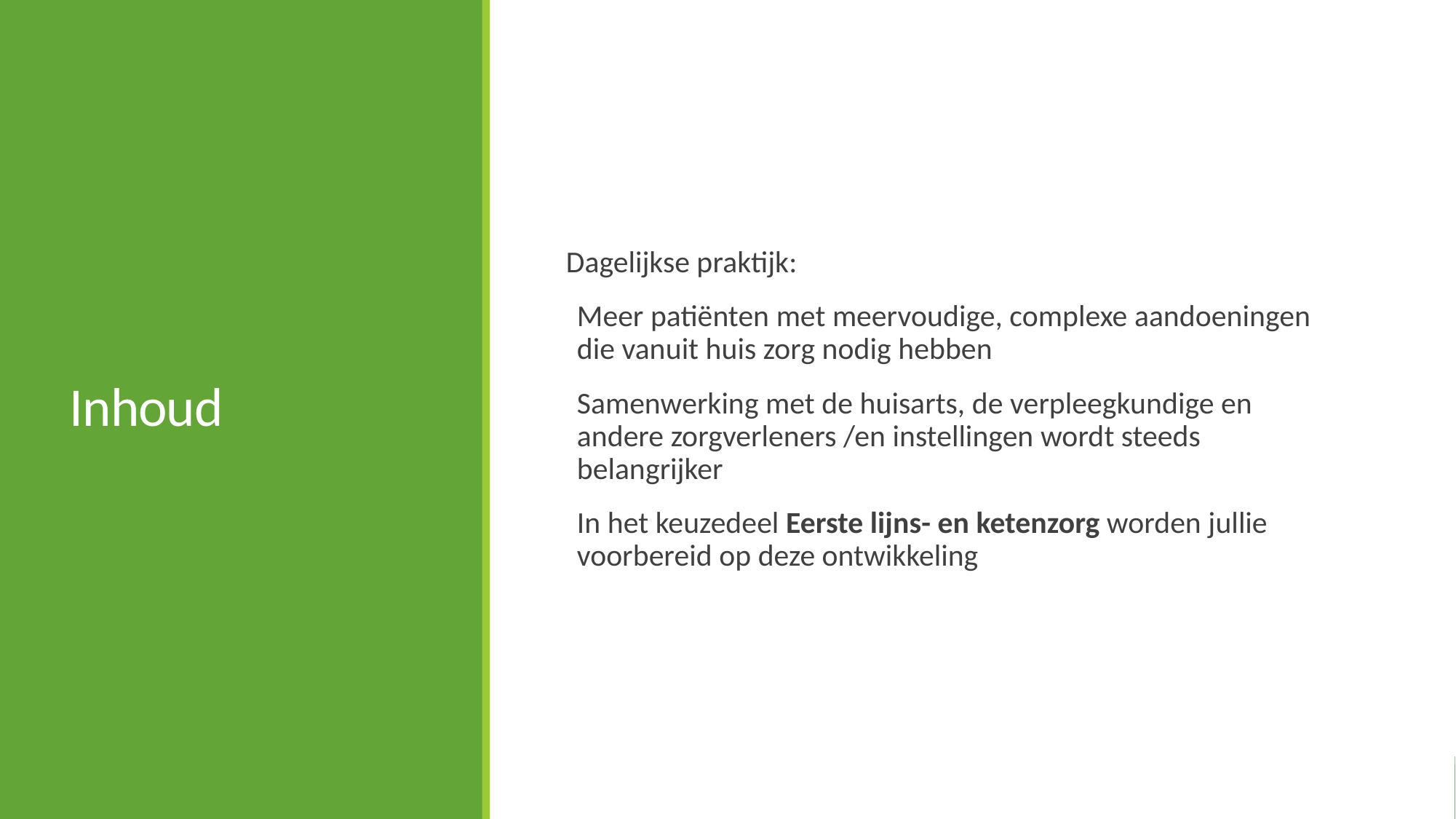

# Inhoud
Dagelijkse praktijk:
Meer patiënten met meervoudige, complexe aandoeningen die vanuit huis zorg nodig hebben
Samenwerking met de huisarts, de verpleegkundige en andere zorgverleners /en instellingen wordt steeds belangrijker
In het keuzedeel Eerste lijns- en ketenzorg worden jullie voorbereid op deze ontwikkeling